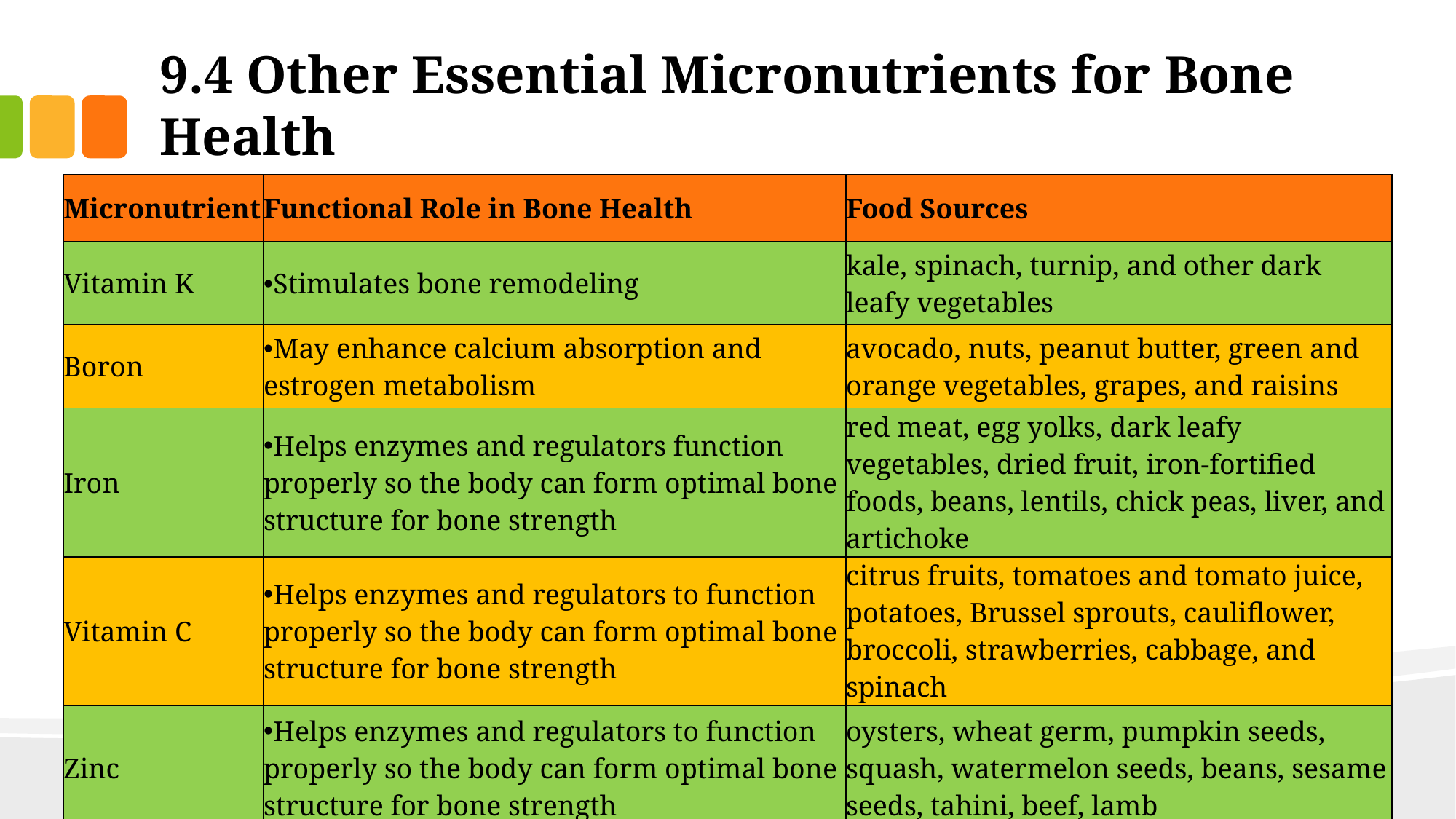

# 9.4 Other Essential Micronutrients for Bone Health
| Micronutrient | Functional Role in Bone Health | Food Sources |
| --- | --- | --- |
| Vitamin K | Stimulates bone remodeling | kale, spinach, turnip, and other dark leafy vegetables |
| Boron | May enhance calcium absorption and estrogen metabolism | avocado, nuts, peanut butter, green and orange vegetables, grapes, and raisins |
| Iron | Helps enzymes and regulators function properly so the body can form optimal bone structure for bone strength | red meat, egg yolks, dark leafy vegetables, dried fruit, iron-fortified foods, beans, lentils, chick peas, liver, and artichoke |
| Vitamin C | Helps enzymes and regulators to function properly so the body can form optimal bone structure for bone strength | citrus fruits, tomatoes and tomato juice, potatoes, Brussel sprouts, cauliflower, broccoli, strawberries, cabbage, and spinach |
| Zinc | Helps enzymes and regulators to function properly so the body can form optimal bone structure for bone strength | oysters, wheat germ, pumpkin seeds, squash, watermelon seeds, beans, sesame seeds, tahini, beef, lamb |